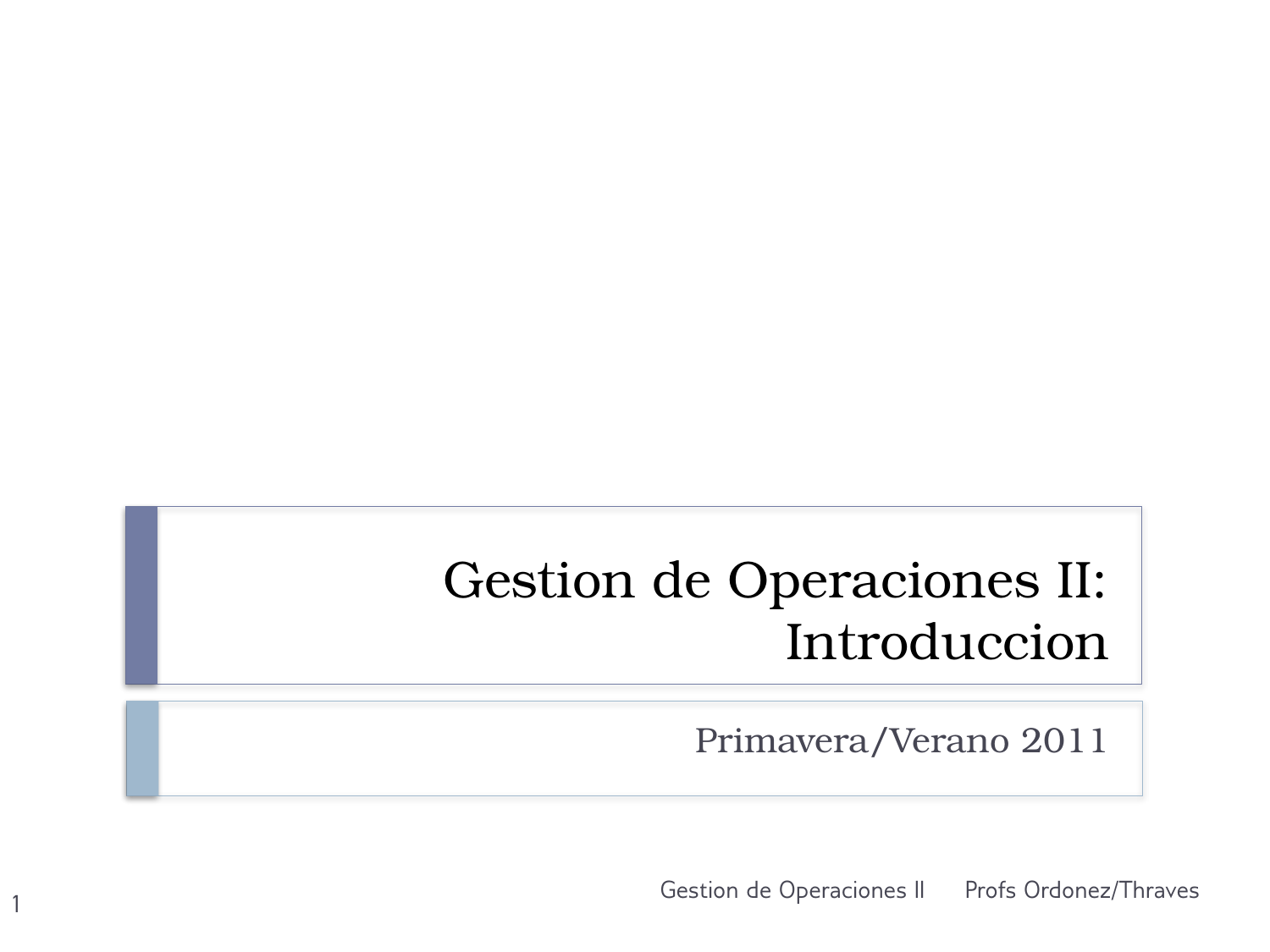

# Gestion de Operaciones II: Introduccion
Primavera/Verano 2011
Gestion de Operaciones II
Profs Ordonez/Thraves
1
TexPoint fonts used in EMF.
Read the TexPoint manual before you delete this box.: AAA